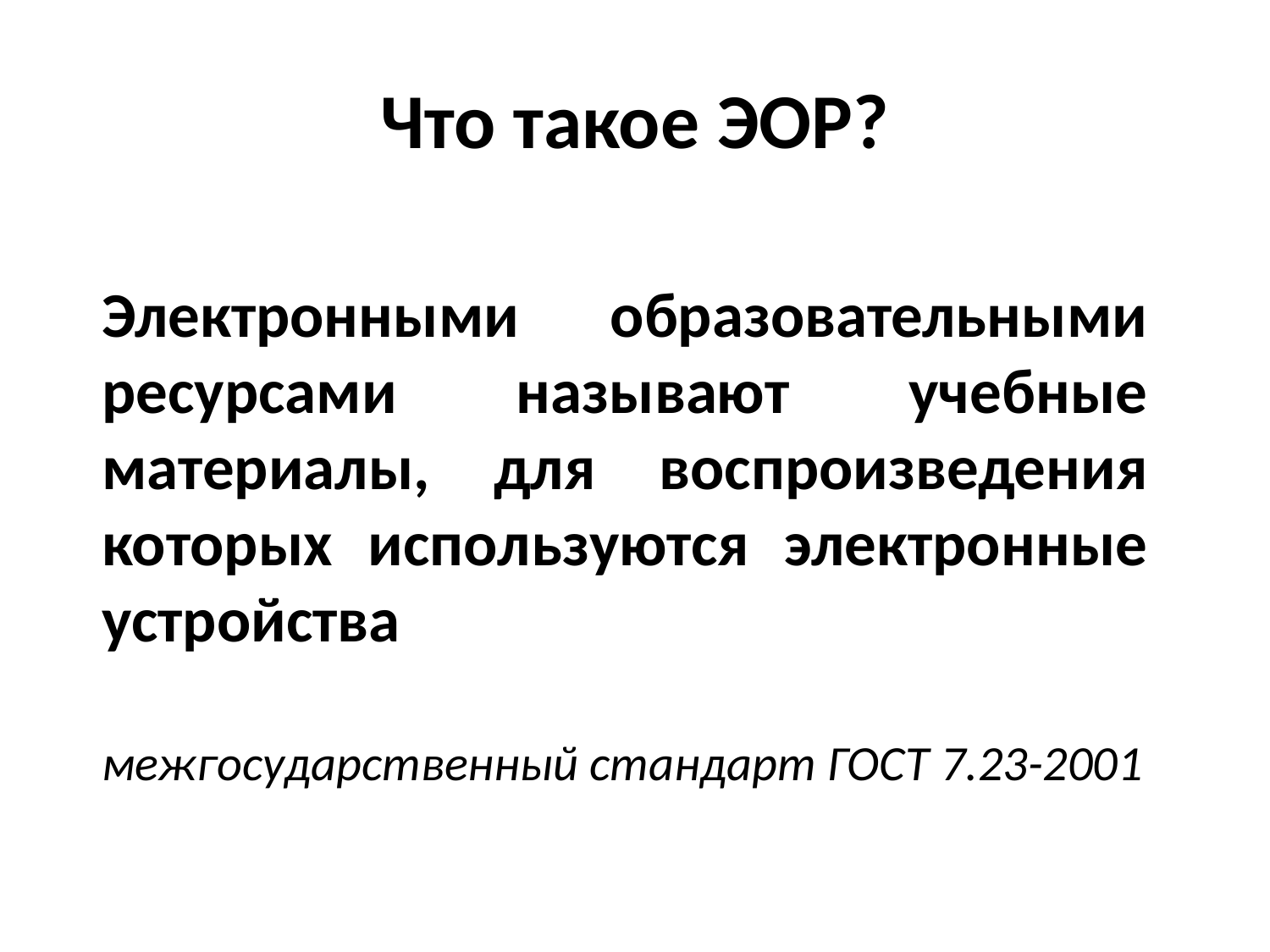

# Что такое ЭОР?
Электронными образовательными ресурсами называют учебные материалы, для воспроизведения которых используются электронные устройства

межгосударственный стандарт ГОСТ 7.23-2001